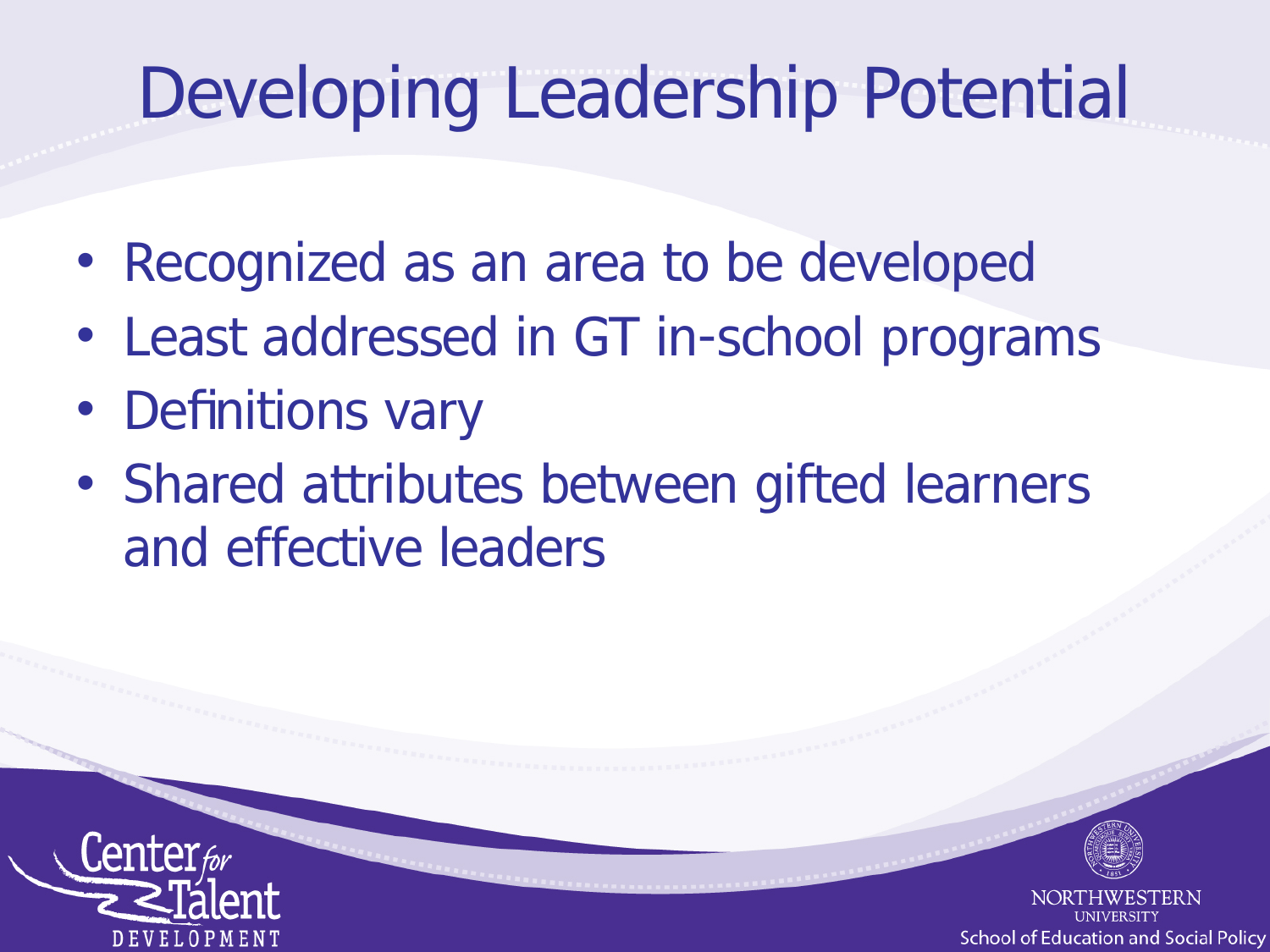

# Developing Leadership Potential
Recognized as an area to be developed
Least addressed in GT in-school programs
Definitions vary
Shared attributes between gifted learners and effective leaders